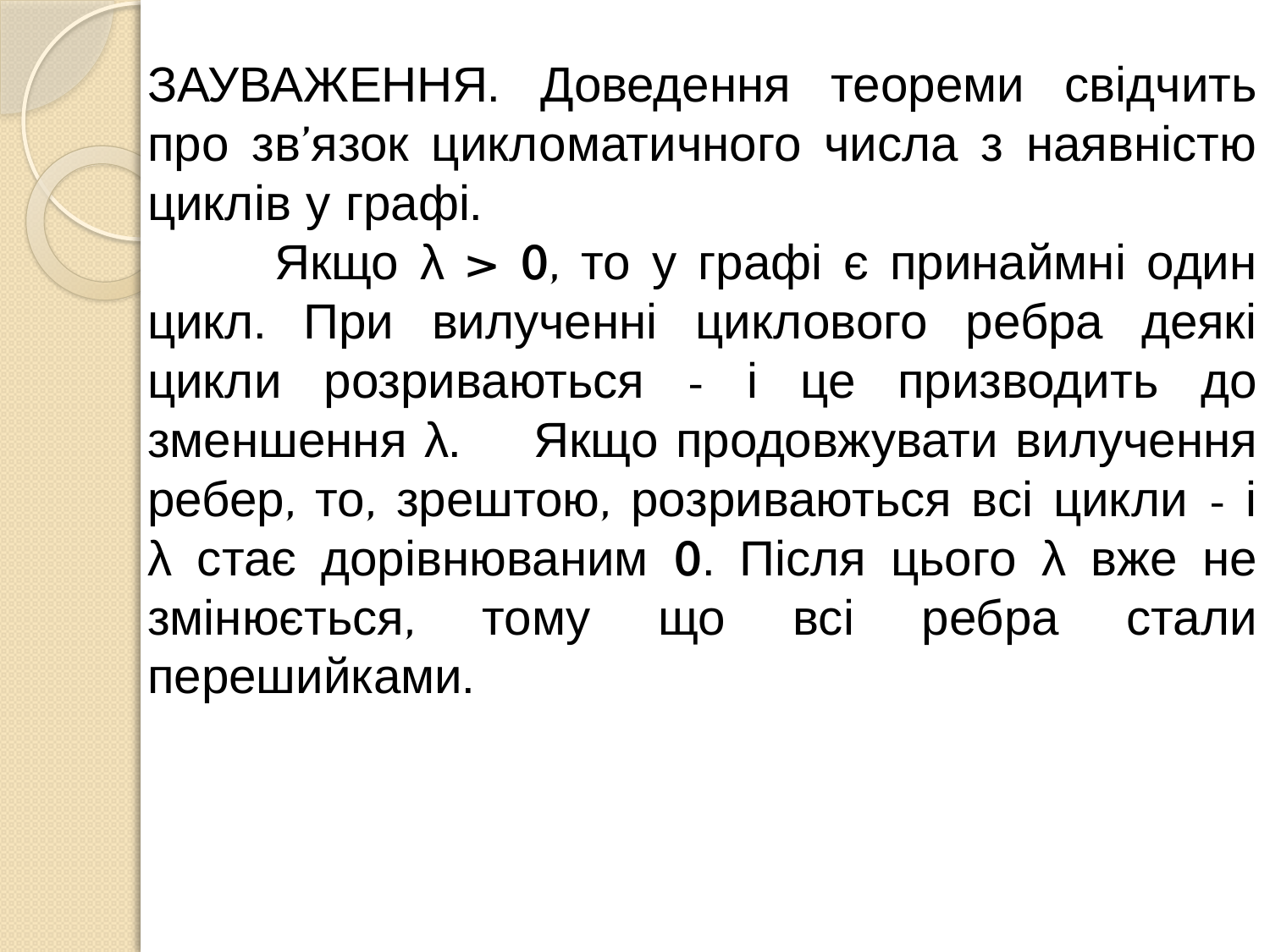

ЗАУВАЖЕННЯ. Доведення теореми свідчить про зв’язок цикломатичного числа з наявністю циклів у графі.
	Якщо λ > 0, то у графі є принаймні один цикл. При вилученні циклового ребра деякі цикли розриваються − і це призводить до зменшення λ. 	Якщо продовжувати вилучення ребер, то, зрештою, розриваються всі цикли − і λ стає дорівнюваним 0. Після цього λ вже не змінюється, тому що всі ребра стали перешийками.